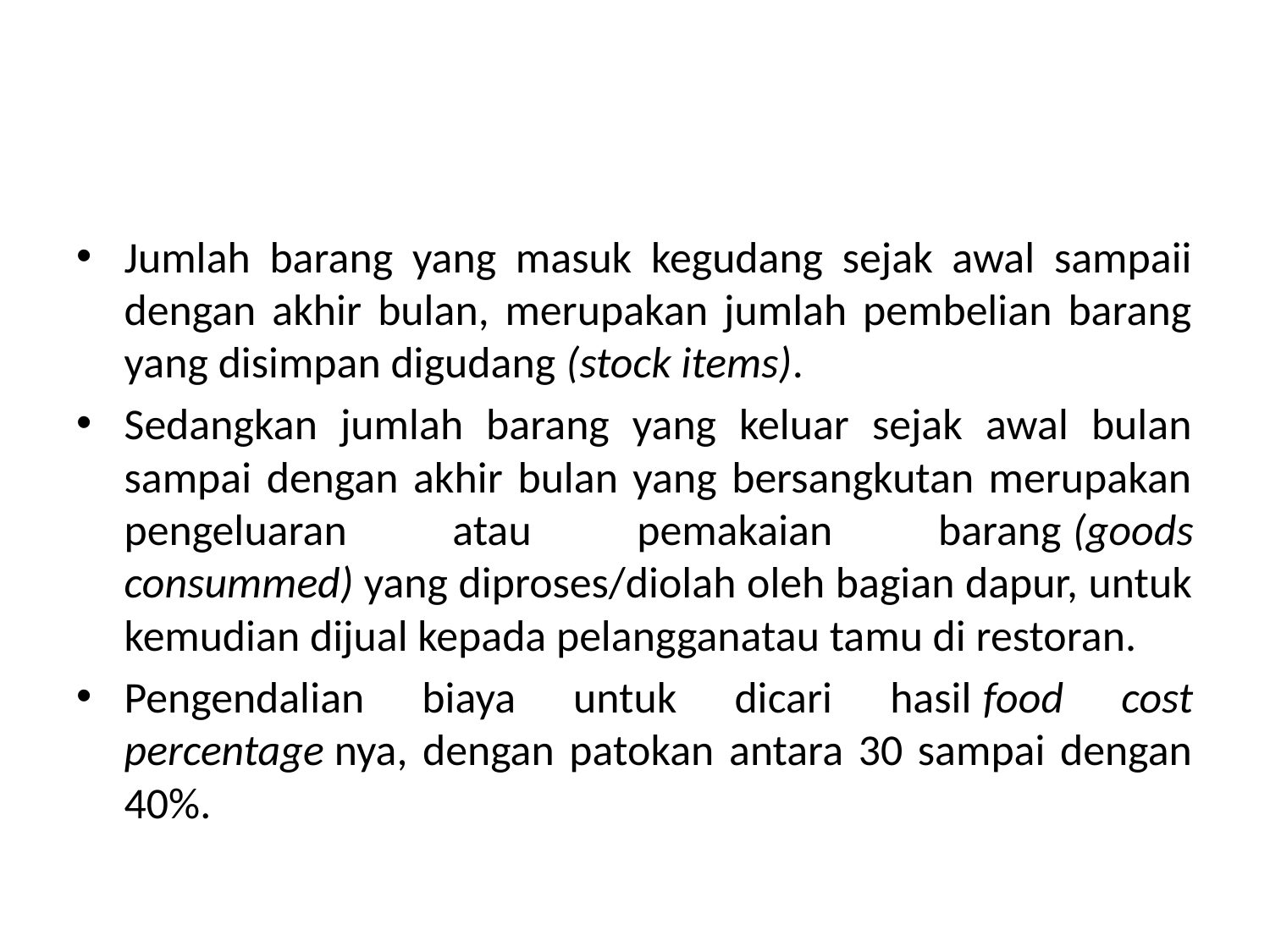

#
Jumlah barang yang masuk kegudang sejak awal sampaii dengan akhir bulan, merupakan jumlah pembelian barang yang disimpan digudang (stock items).
Sedangkan jumlah barang yang keluar sejak awal bulan sampai dengan akhir bulan yang bersangkutan merupakan pengeluaran atau pemakaian barang (goods consummed) yang diproses/diolah oleh bagian dapur, untuk kemudian dijual kepada pelangganatau tamu di restoran.
Pengendalian biaya untuk dicari hasil food cost percentage nya, dengan patokan antara 30 sampai dengan 40%.